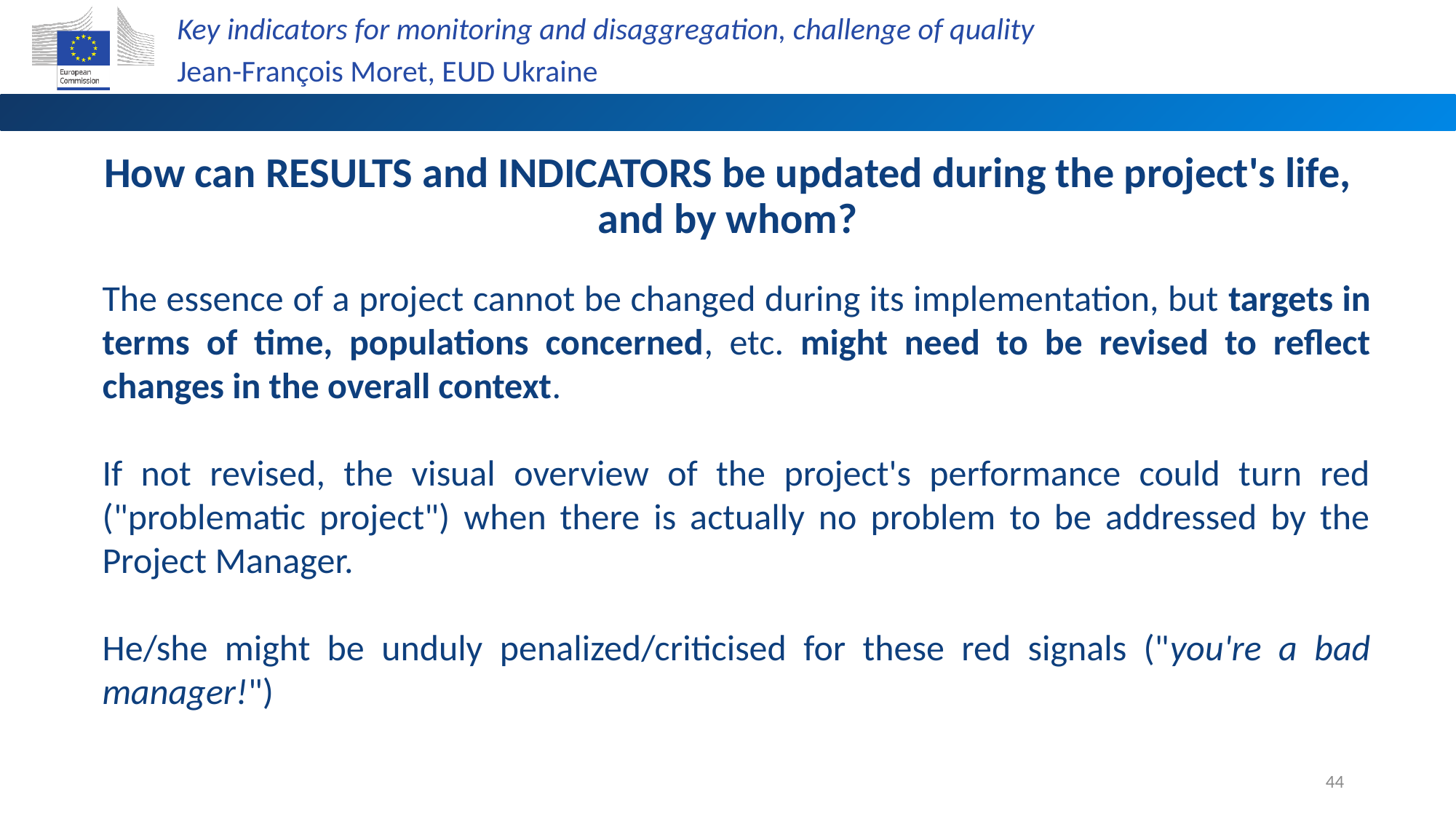

Key indicators for monitoring and disaggregation, challenge of quality
Jean-François Moret, EUD Ukraine
How can RESULTS and INDICATORS be updated during the project's life, and by whom?
The essence of a project cannot be changed during its implementation, but targets in terms of time, populations concerned, etc. might need to be revised to reflect changes in the overall context.

If not revised, the visual overview of the project's performance could turn red ("problematic project") when there is actually no problem to be addressed by the Project Manager.

He/she might be unduly penalized/criticised for these red signals ("you're a bad manager!")
44